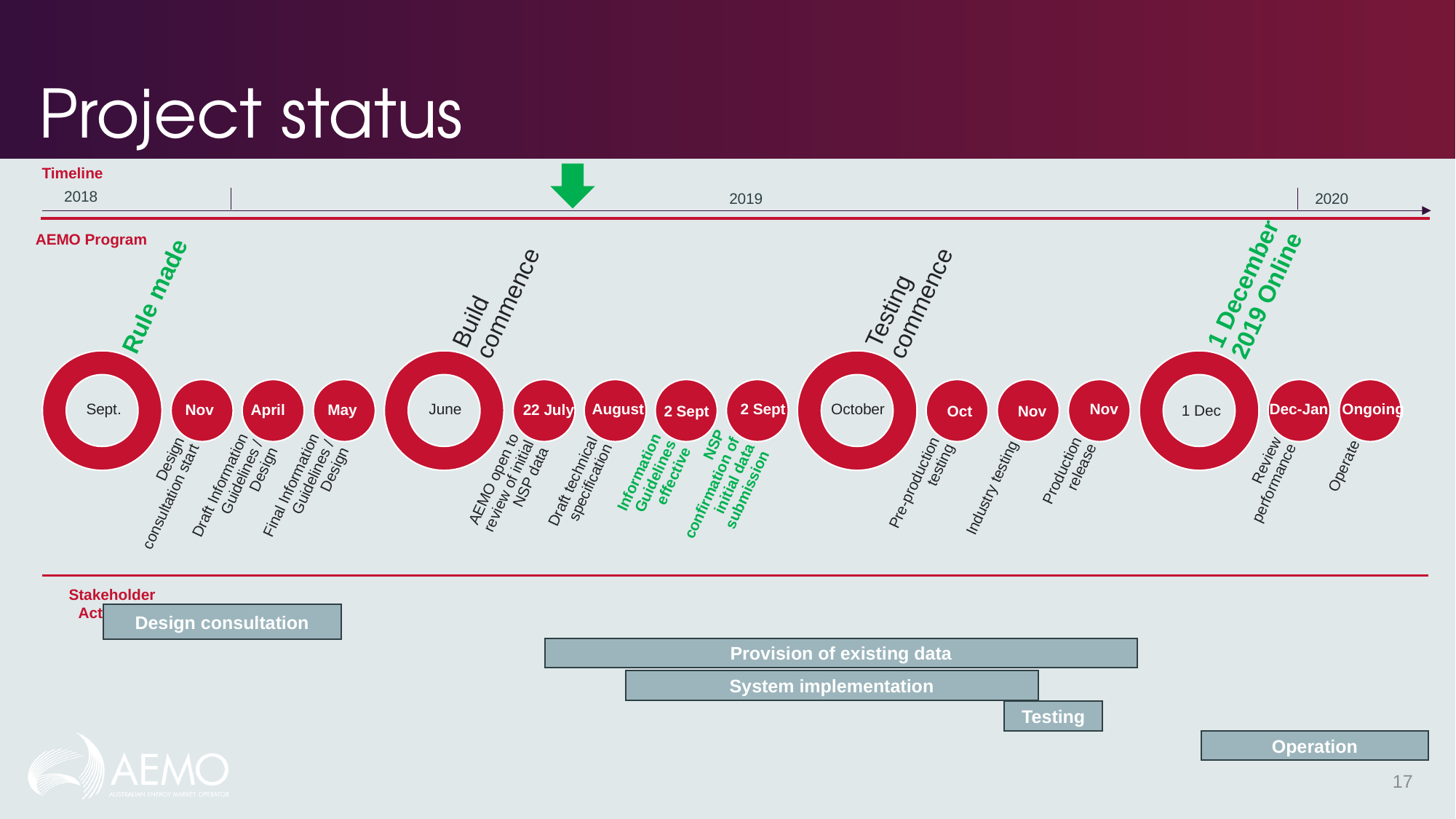

# Project status
Timeline

2018
2020
2019
Rule made
Design consultation start
Draft Information Guidelines / Design
Final Information Guidelines / Design
Build commence
AEMO open to review of initial NSP data
Draft technical specification
Information Guidelines effective
NSP confirmation of initial data submission
Testing commence
Pre-production testing
Industry testing
Production release
1 December 2019 Online
Review performance
Operate
AEMO Program
Sept.
June
August
Nov
Dec-Jan
Ongoing
2 Sept
May
22 July
Nov
April
2 Sept
Oct
Nov
October
1 Dec
Stakeholder Activities
Design consultation
Provision of existing data
System implementation
Testing
Operation
17